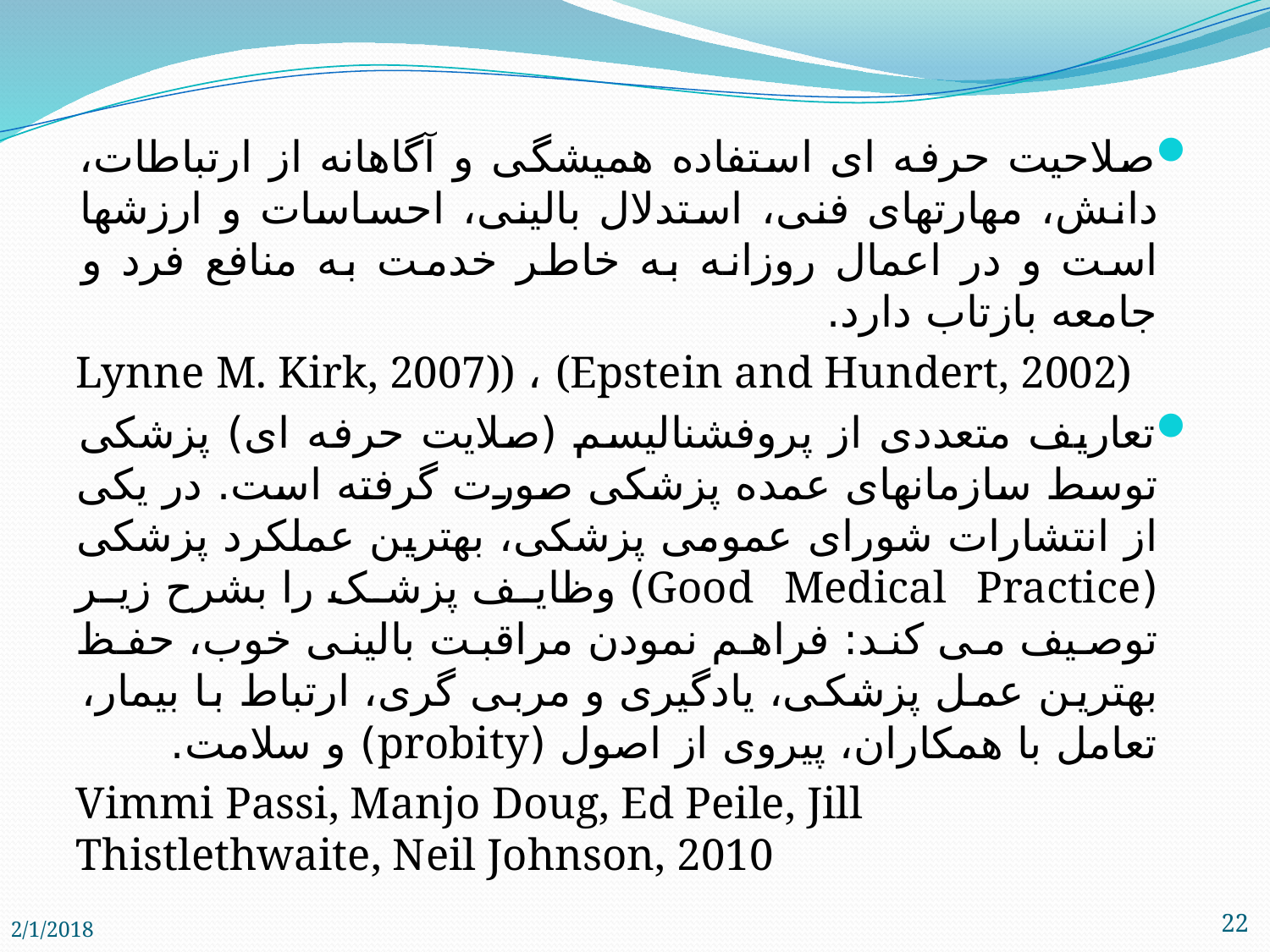

صلاحیت حرفه ای استفاده همیشگی و آگاهانه از ارتباطات، دانش، مهارتهای فنی، استدلال بالینی، احساسات و ارزشها است و در اعمال روزانه به خاطر خدمت به منافع فرد و جامعه بازتاب دارد.
  Lynne M. Kirk, 2007)) ، (Epstein and Hundert, 2002)
تعاریف متعددی از پروفشنالیسم (صلايت حرفه ای) پزشکی توسط سازمانهای عمده پزشکی صورت گرفته است. در یکی از انتشارات شورای عمومی پزشکی، بهترین عملکرد پزشکی (Good Medical Practice) وظایف پزشک را بشرح زیر توصیف می کند: فراهم نمودن مراقبت بالینی خوب، حفظ بهترین عمل پزشکی، یادگیری و مربی گری، ارتباط با بیمار، تعامل با همکاران، پیروی از اصول (probity) و سلامت.
 Vimmi Passi, Manjo Doug, Ed Peile, Jill Thistlethwaite, Neil Johnson, 2010
2/1/2018
22